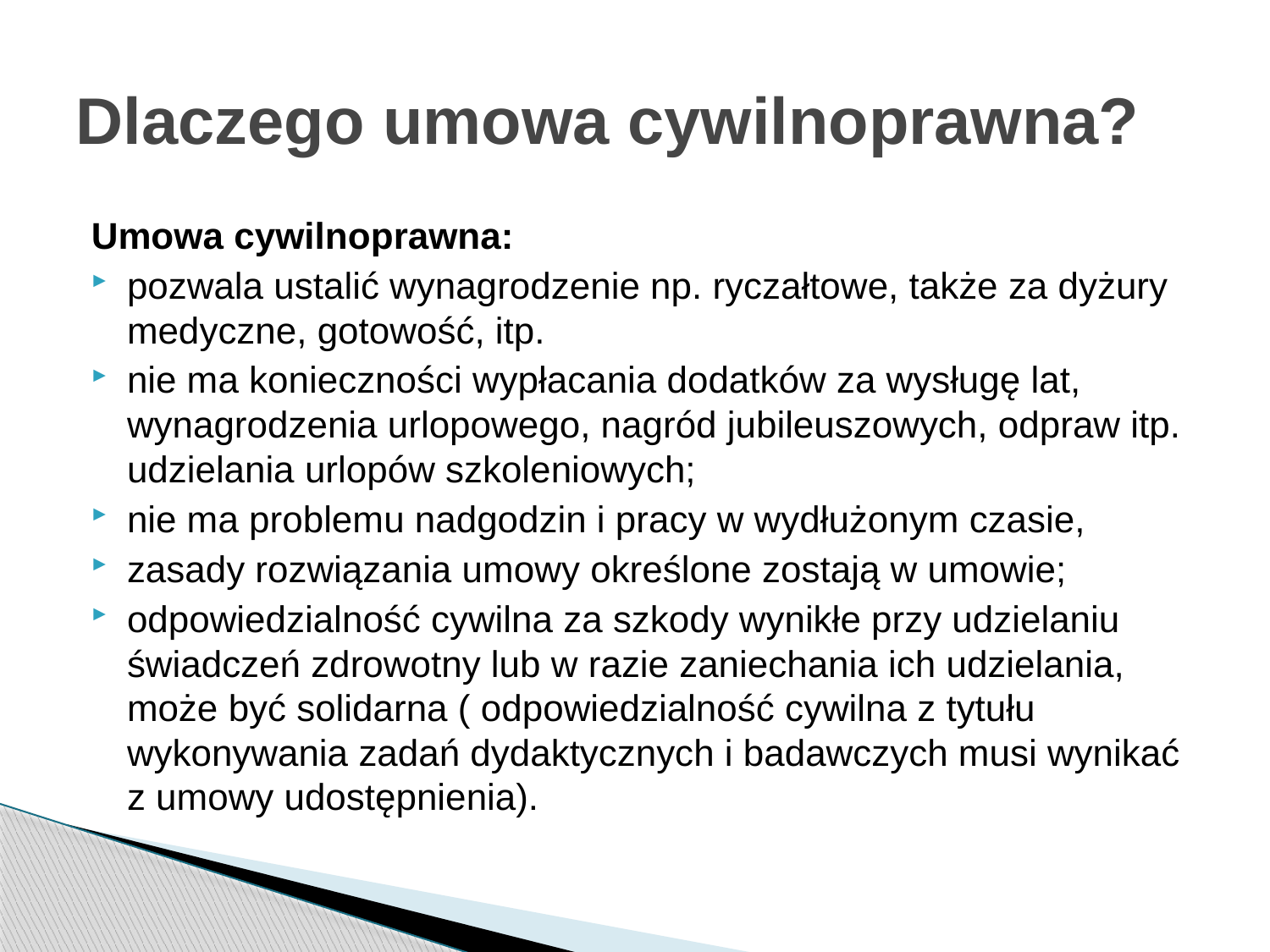

# Dlaczego umowa cywilnoprawna?
Umowa cywilnoprawna:
pozwala ustalić wynagrodzenie np. ryczałtowe, także za dyżury medyczne, gotowość, itp.
nie ma konieczności wypłacania dodatków za wysługę lat, wynagrodzenia urlopowego, nagród jubileuszowych, odpraw itp. udzielania urlopów szkoleniowych;
nie ma problemu nadgodzin i pracy w wydłużonym czasie,
zasady rozwiązania umowy określone zostają w umowie;
odpowiedzialność cywilna za szkody wynikłe przy udzielaniu świadczeń zdrowotny lub w razie zaniechania ich udzielania, może być solidarna ( odpowiedzialność cywilna z tytułu wykonywania zadań dydaktycznych i badawczych musi wynikać z umowy udostępnienia).